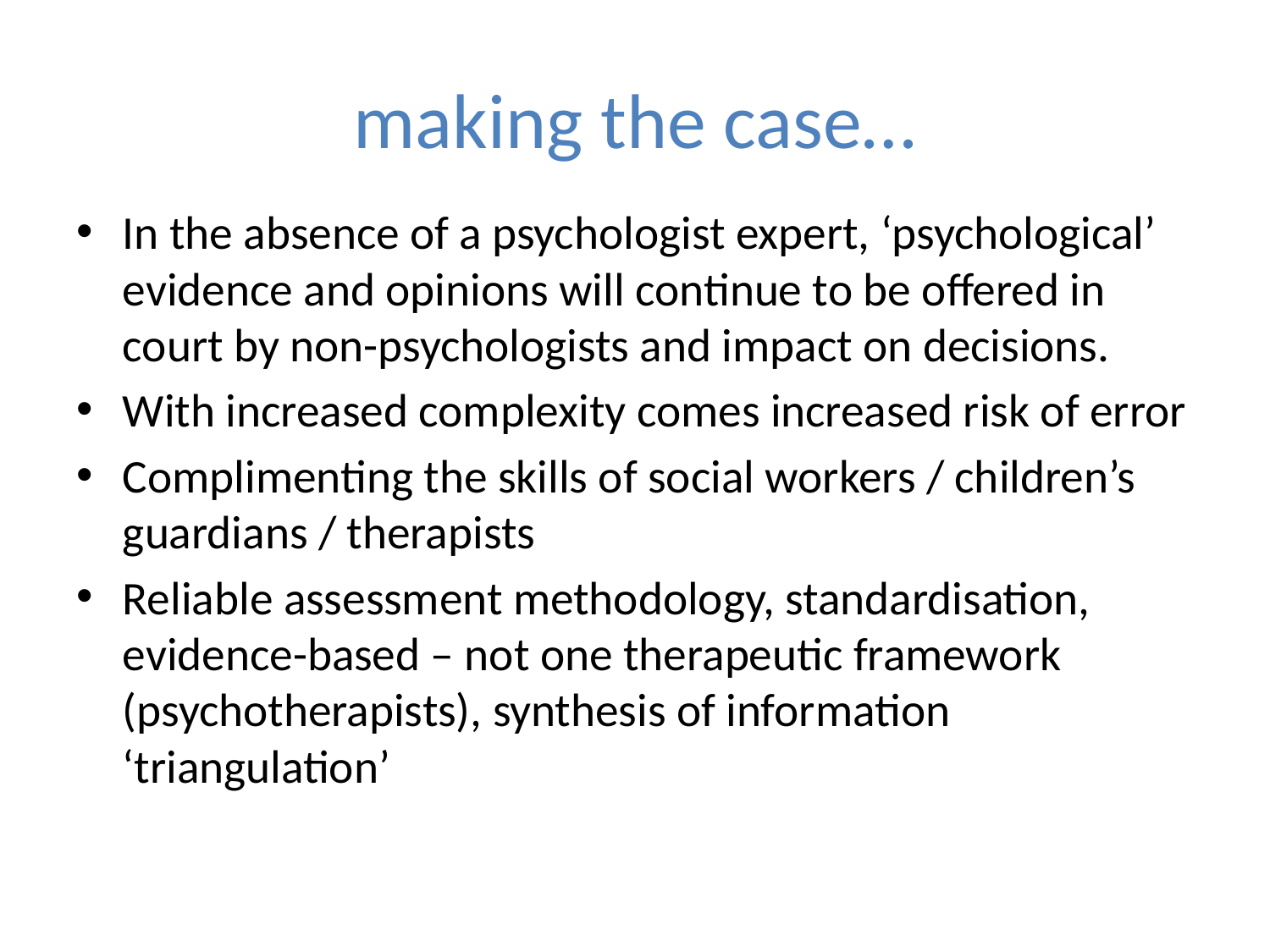

# making the case…
In the absence of a psychologist expert, ‘psychological’ evidence and opinions will continue to be offered in court by non-psychologists and impact on decisions.
With increased complexity comes increased risk of error
Complimenting the skills of social workers / children’s guardians / therapists
Reliable assessment methodology, standardisation, evidence-based – not one therapeutic framework (psychotherapists), synthesis of information ‘triangulation’